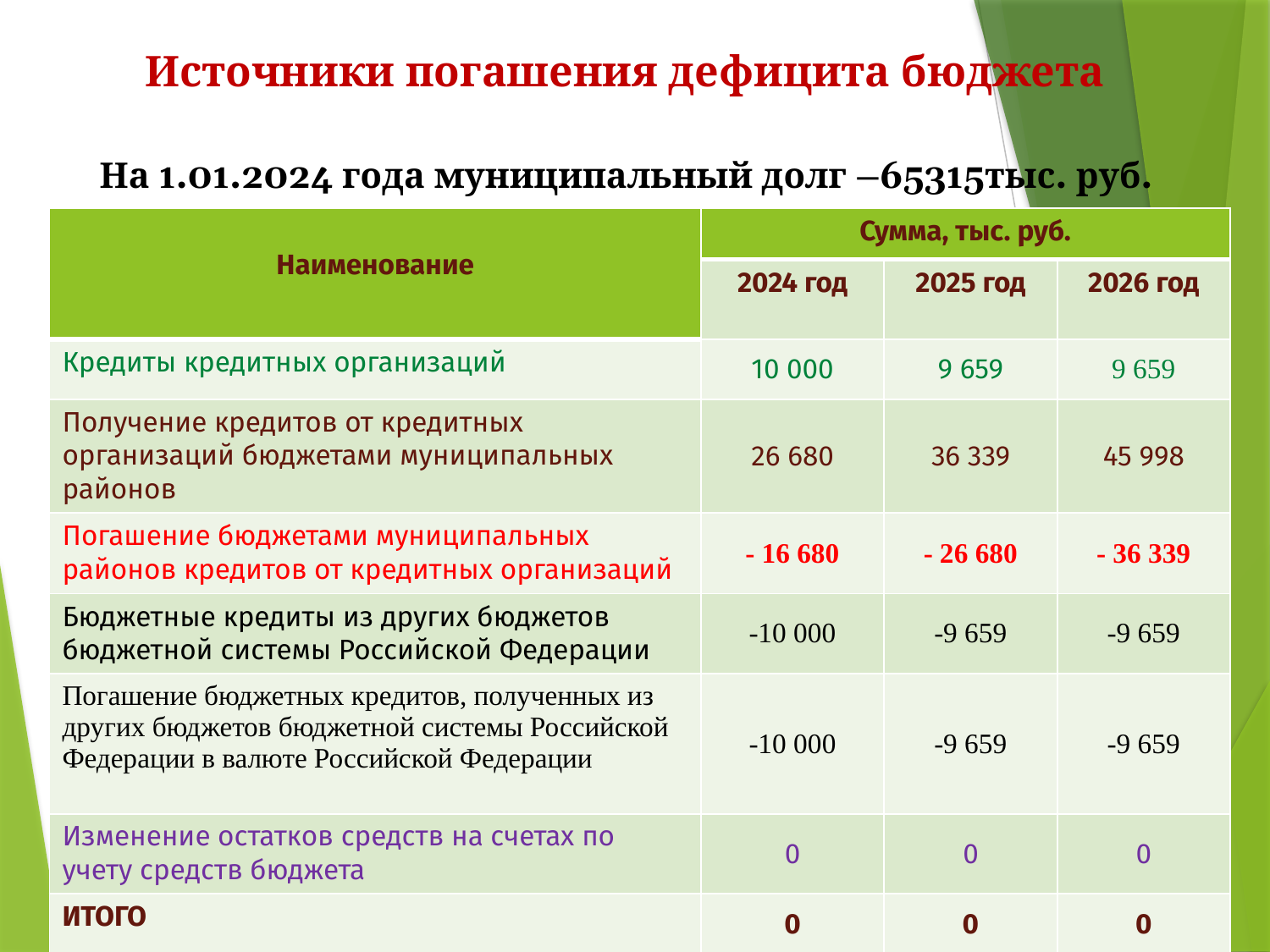

Источники погашения дефицита бюджета

 На 1.01.2024 года муниципальный долг –65315тыс. руб.

| Наименование | Сумма, тыс. руб. |  |  |
| --- | --- | --- | --- |
|  | 2024 год | 2025 год | 2026 год |
| Кредиты кредитных организаций | 10 000 | 9 659 | 9 659 |
| Получение кредитов от кредитных организаций бюджетами муниципальных районов | 26 680 | 36 339 | 45 998 |
| Погашение бюджетами муниципальных районов кредитов от кредитных организаций | - 16 680 | - 26 680 | - 36 339 |
| Бюджетные кредиты из других бюджетов бюджетной системы Российской Федерации | -10 000 | -9 659 | -9 659 |
| Погашение бюджетных кредитов, полученных из других бюджетов бюджетной системы Российской Федерации в валюте Российской Федерации | -10 000 | -9 659 | -9 659 |
| Изменение остатков средств на счетах по учету средств бюджета | 0 | 0 | 0 |
| ИТОГО | 0 | 0 | 0 |